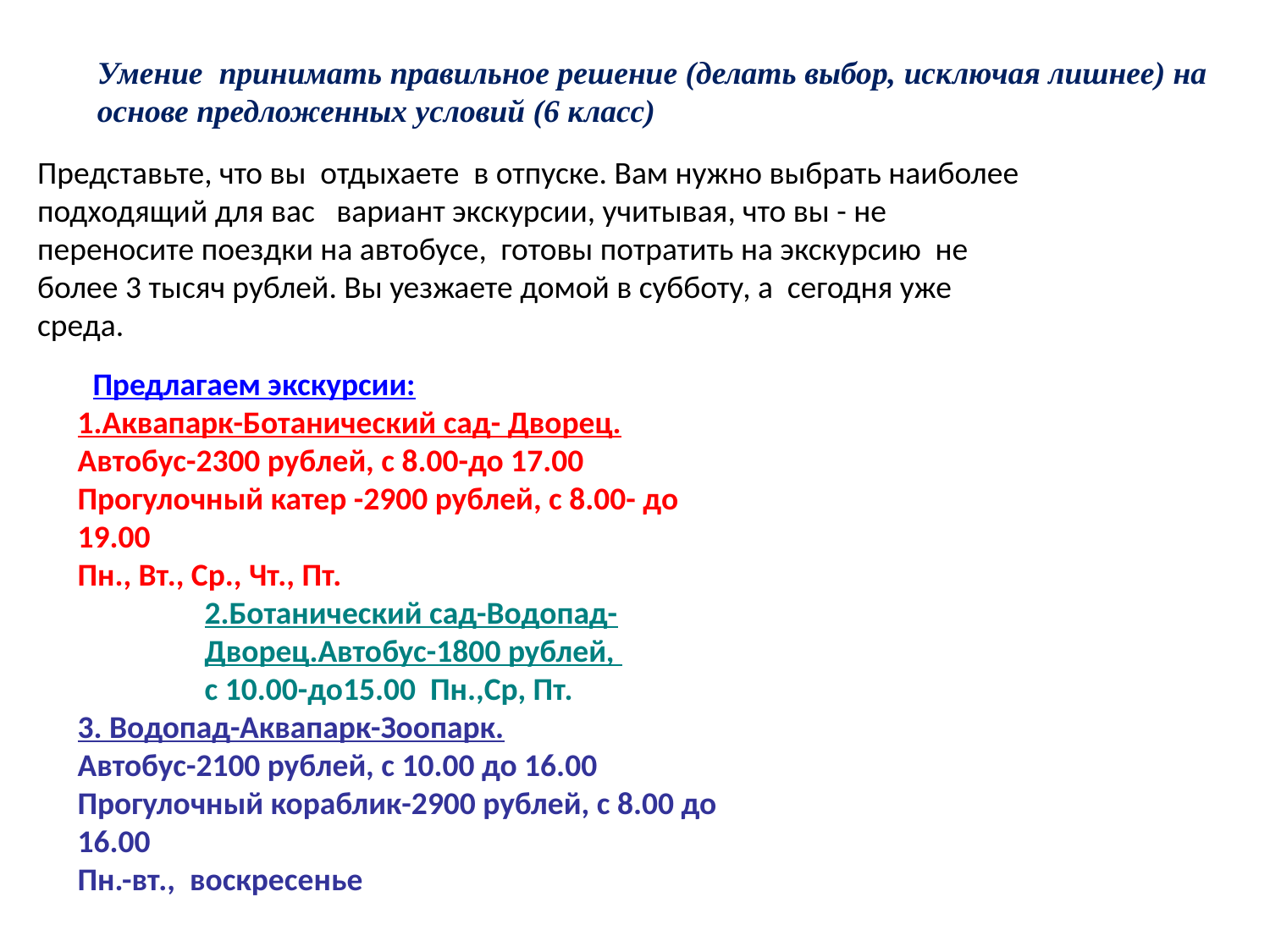

Умение  принимать правильное решение (делать выбор, исключая лишнее) на основе предложенных условий (6 класс)
Представьте, что вы  отдыхаете  в отпуске. Вам нужно выбрать наиболее подходящий для вас   вариант экскурсии, учитывая, что вы - не переносите поездки на автобусе,  готовы потратить на экскурсию  не более 3 тысяч рублей. Вы уезжаете домой в субботу, а  сегодня уже среда.
  Предлагаем экскурсии:
1.Аквапарк-Ботанический сад- Дворец.
Автобус-2300 рублей, с 8.00-до 17.00
Прогулочный катер -2900 рублей, с 8.00- до 19.00
Пн., Вт., Ср., Чт., Пт.
	2.Ботанический сад-Водопад-		Дворец.Автобус-1800 рублей,
	с 10.00-до15.00  Пн.,Ср, Пт.
3. Водопад-Аквапарк-Зоопарк.
Автобус-2100 рублей, с 10.00 до 16.00
Прогулочный кораблик-2900 рублей, с 8.00 до 16.00
Пн.-вт.,  воскресенье